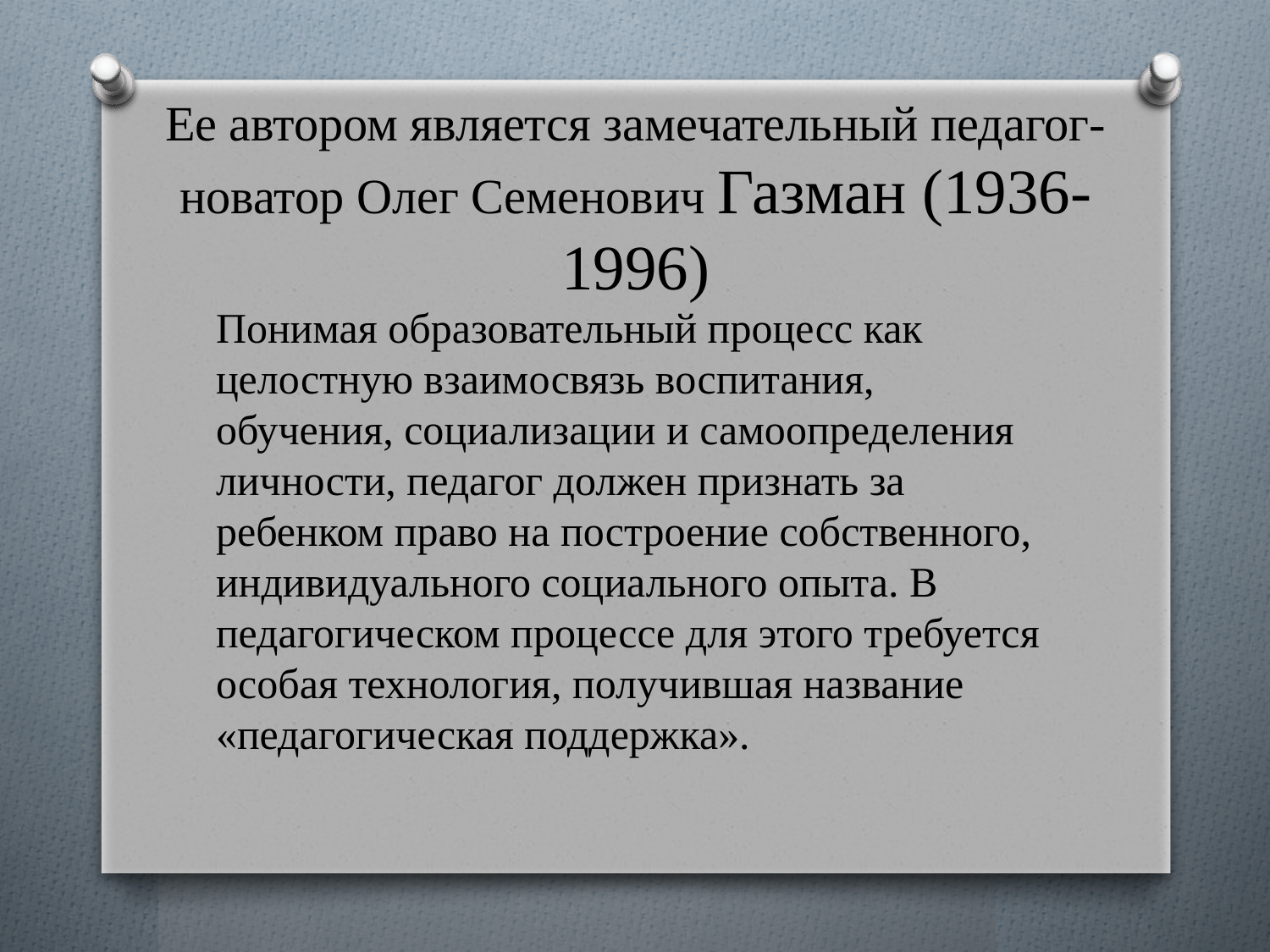

# Ее автором является замечательный педагог-новатор Олег Семенович Газман (1936-1996)
Понимая образовательный процесс как целостную взаимосвязь воспитания, обучения, социализации и самоопределения личности, педагог должен признать за ребенком право на построение собственного, индивидуального социального опыта. В педагогическом процессе для этого требуется особая технология, получившая название «педагогическая поддержка».